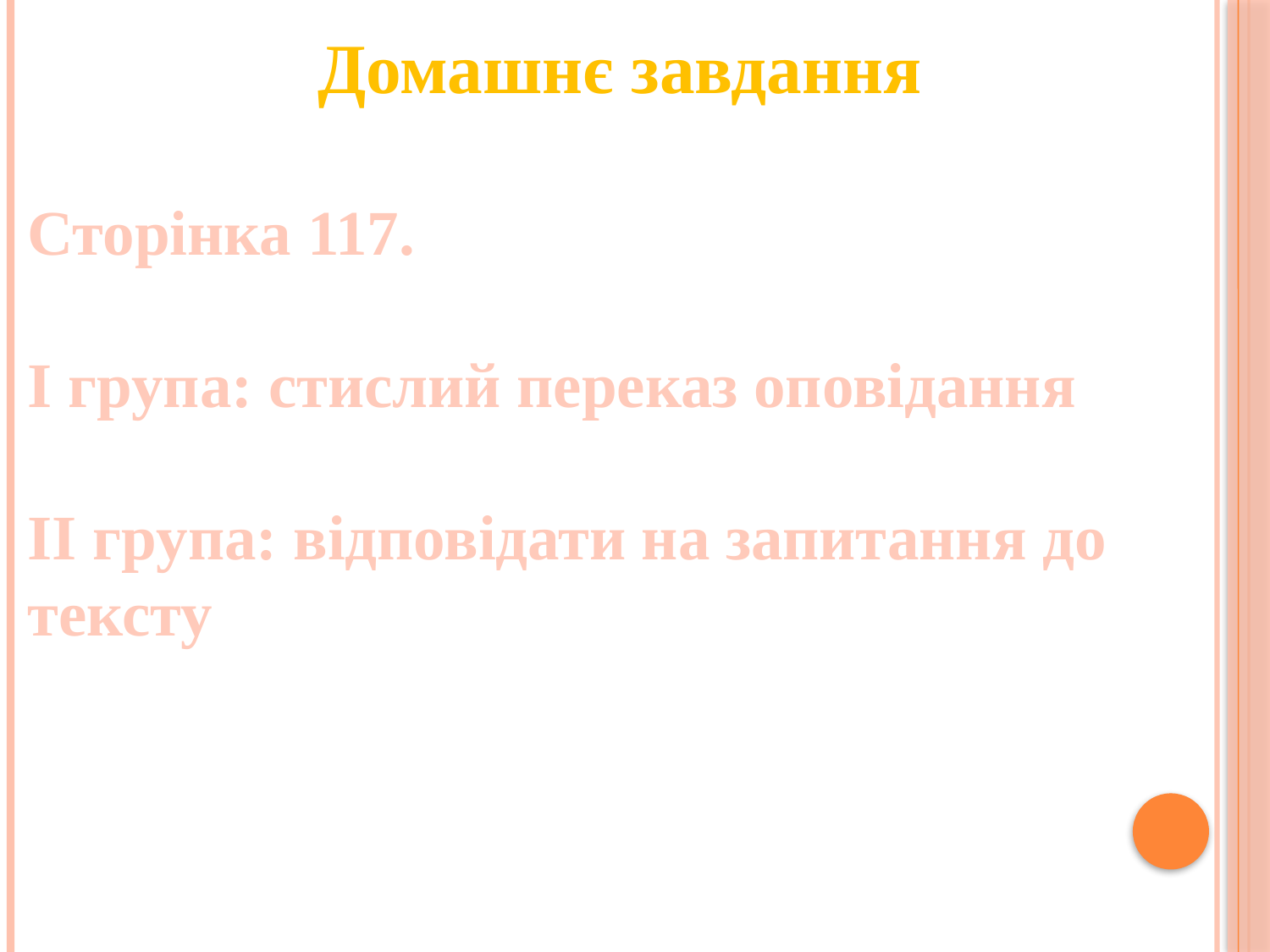

Домашнє завдання

Сторінка 117.

І група: стислий переказ оповідання

ІІ група: відповідати на запитання до тексту